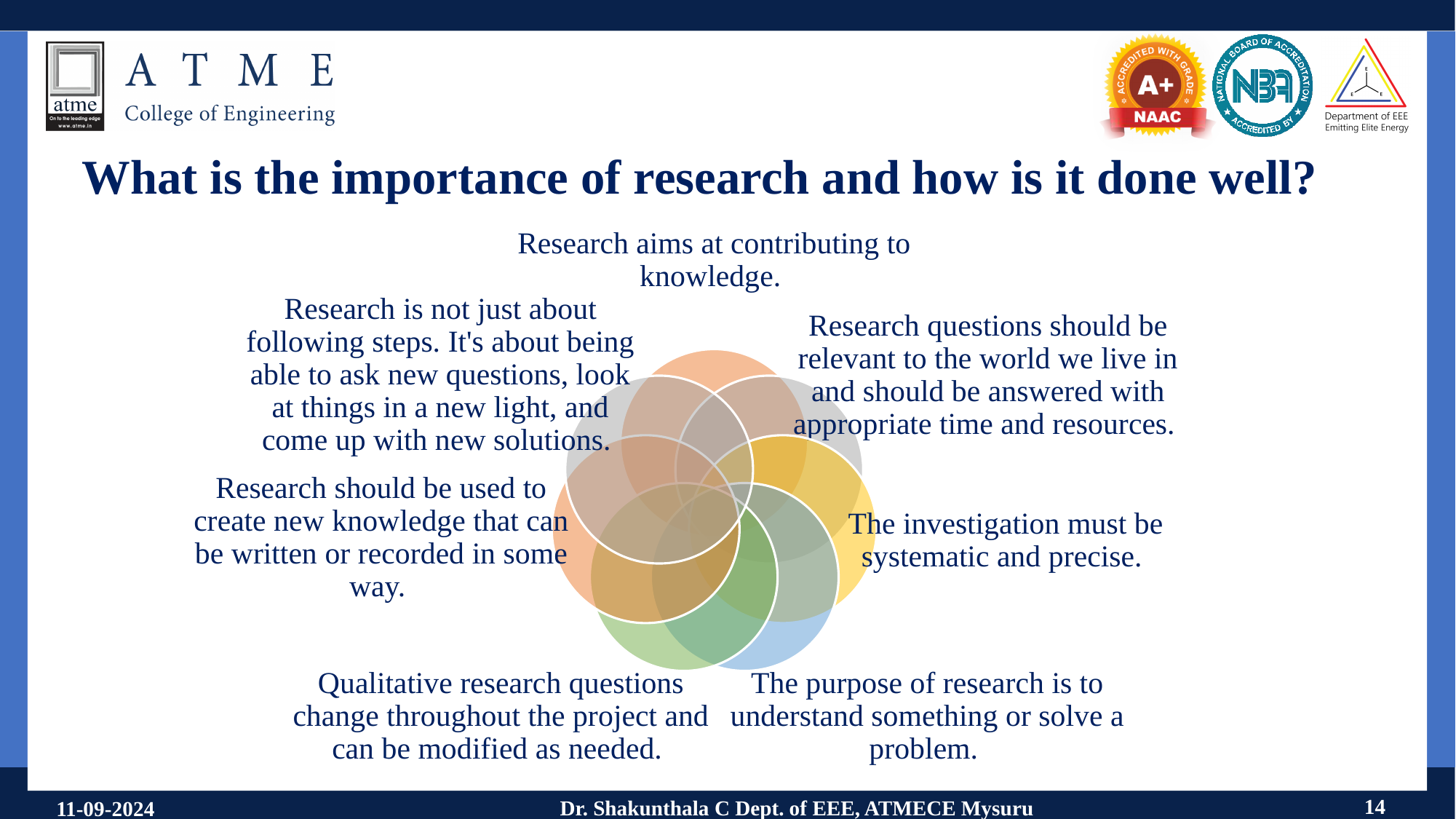

# What is the importance of research and how is it done well?
Research aims at contributing to knowledge.
Research questions should be relevant to the world we live in and should be answered with appropriate time and resources.
The investigation must be systematic and precise.
The purpose of research is to understand something or solve a problem.
Qualitative research questions change throughout the project and can be modified as needed.
Research should be used to create new knowledge that can be written or recorded in some way.
Research is not just about following steps. It's about being able to ask new questions, look at things in a new light, and come up with new solutions.
14
Dr. Shakunthala C Dept. of EEE, ATMECE Mysuru
11-09-2024